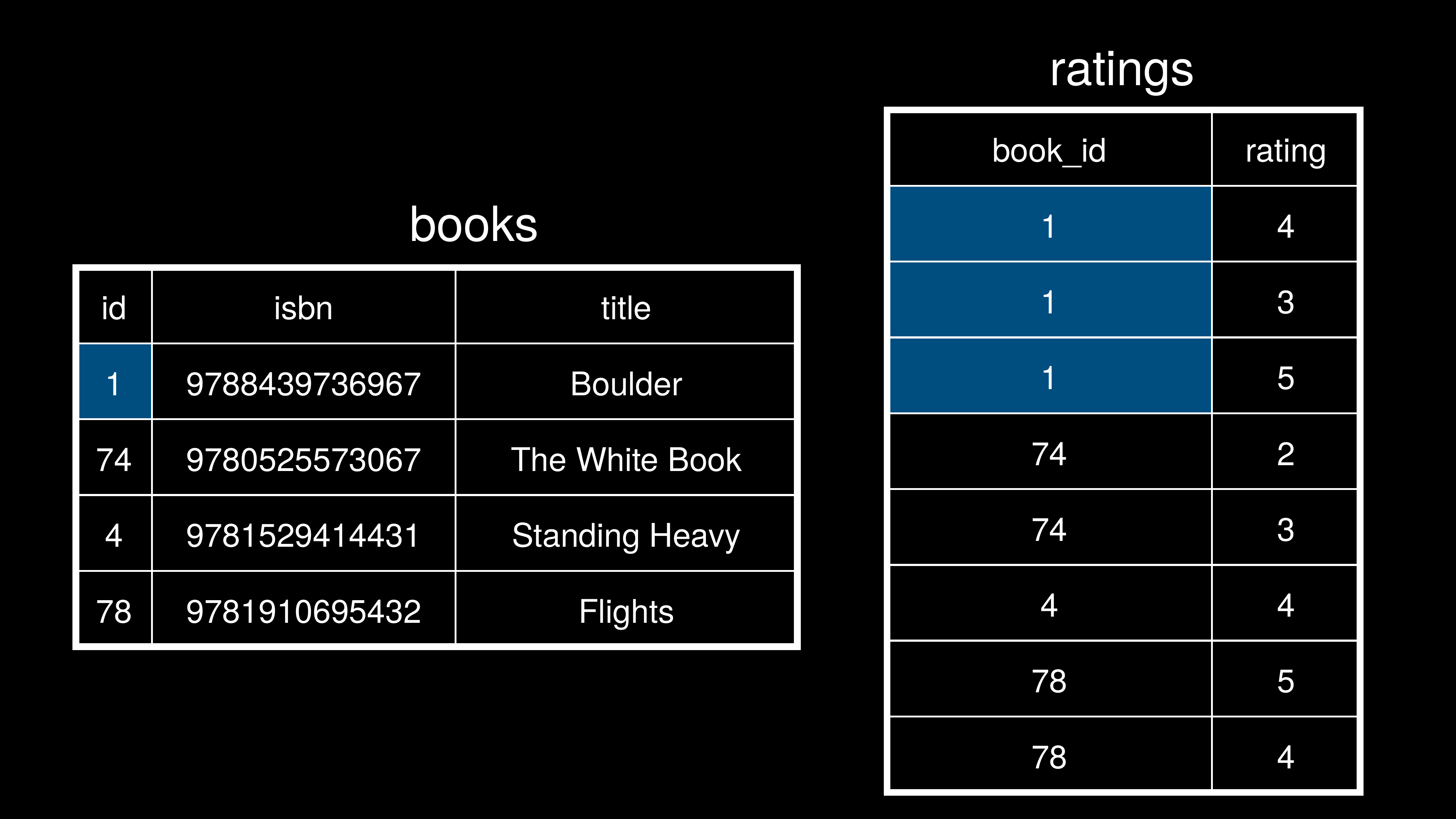

ratings
| book\_id | rating |
| --- | --- |
| 1 | 4 |
| 1 | 3 |
| 1 | 5 |
| 74 | 2 |
| 74 | 3 |
| 4 | 4 |
| 78 | 5 |
| 78 | 4 |
books
| id | isbn | title |
| --- | --- | --- |
| 1 | 9788439736967 | Boulder |
| 74 | 9780525573067 | The White Book |
| 4 | 9781529414431 | Standing Heavy |
| 78 | 9781910695432 | Flights |